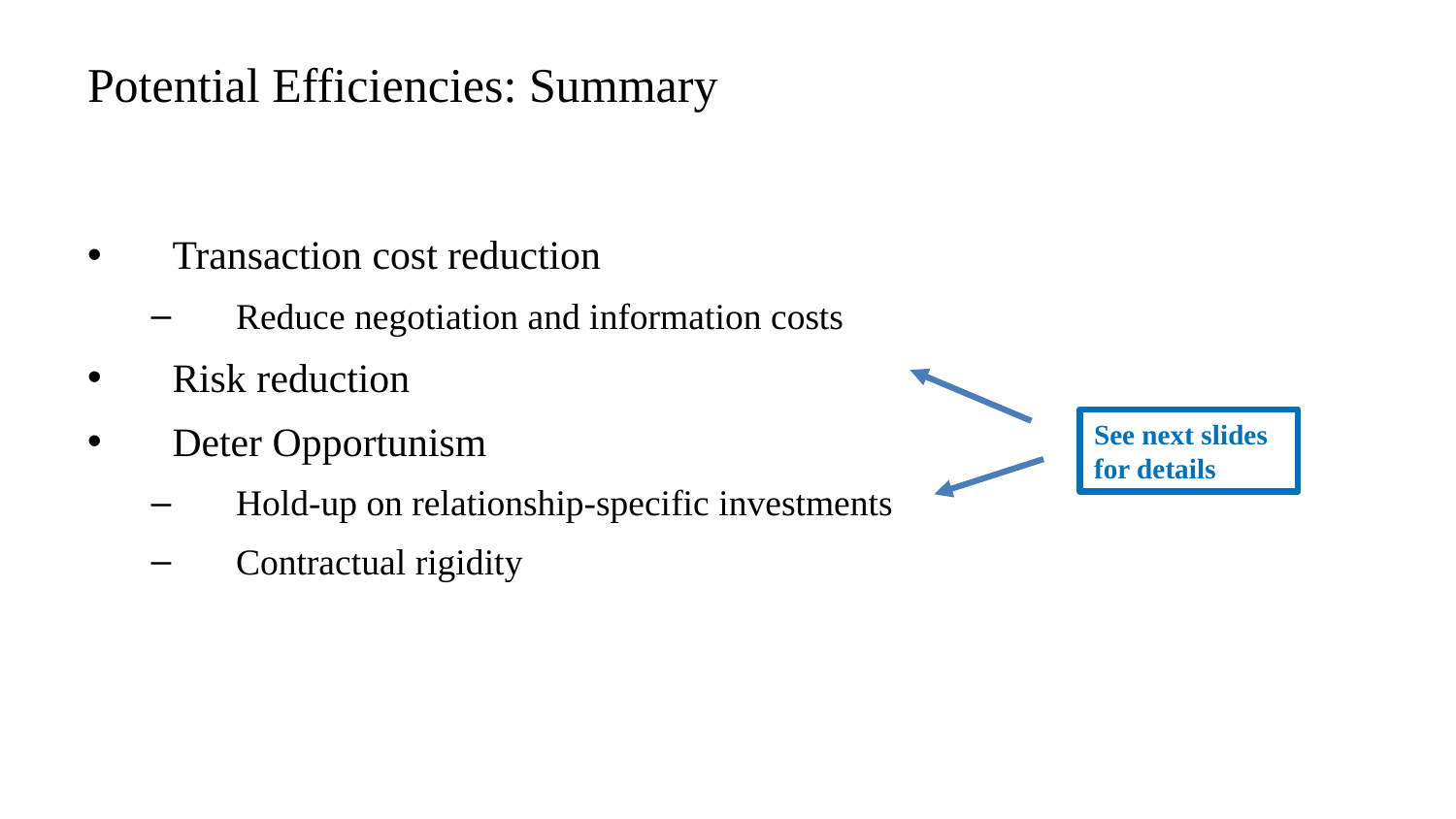

# Potential Efficiencies: Summary
Transaction cost reduction
Reduce negotiation and information costs
Risk reduction
Deter Opportunism
Hold-up on relationship-specific investments
Contractual rigidity

See next slides
for details